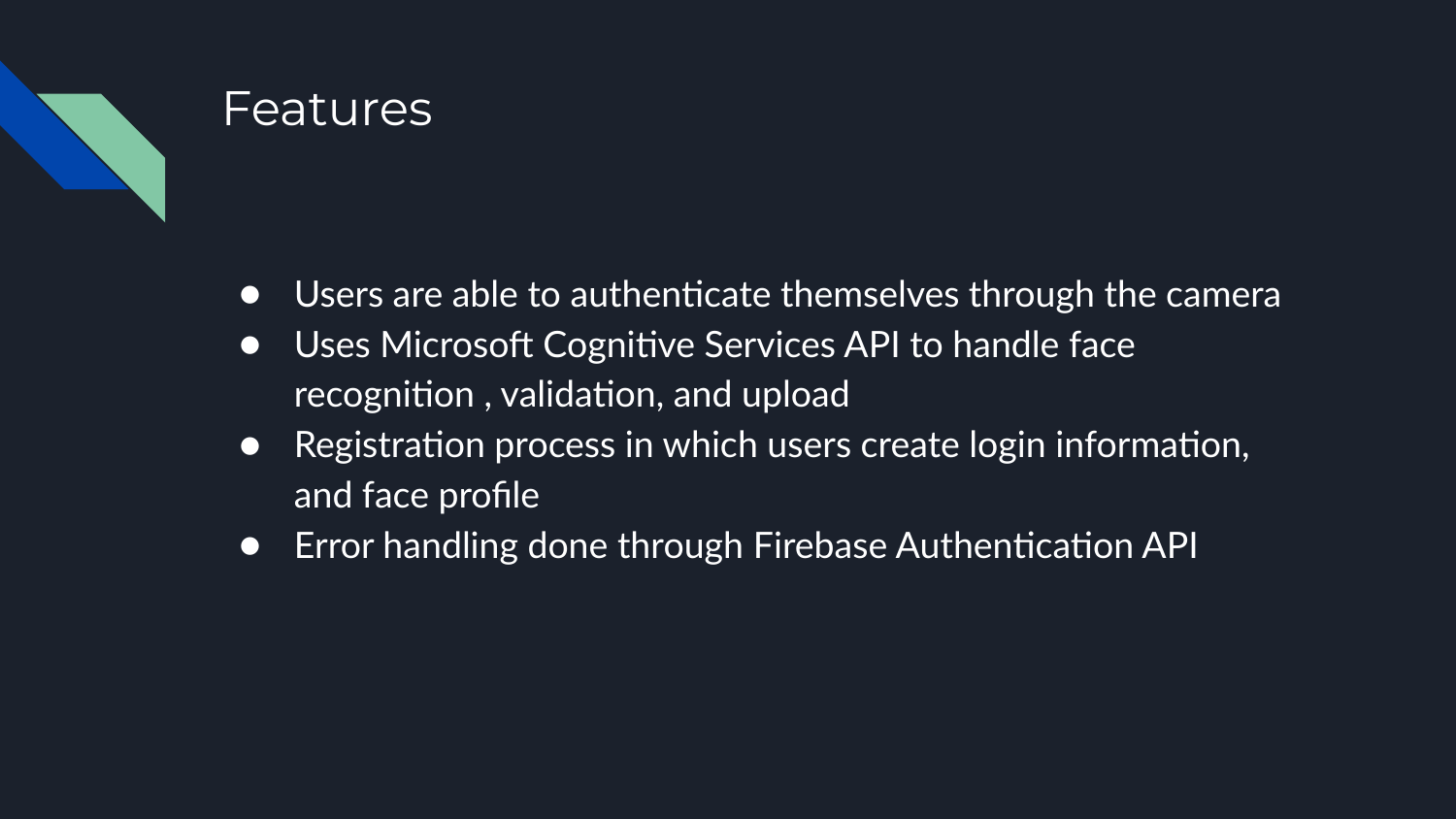

# Features
Users are able to authenticate themselves through the camera
Uses Microsoft Cognitive Services API to handle face recognition , validation, and upload
Registration process in which users create login information, and face profile
Error handling done through Firebase Authentication API